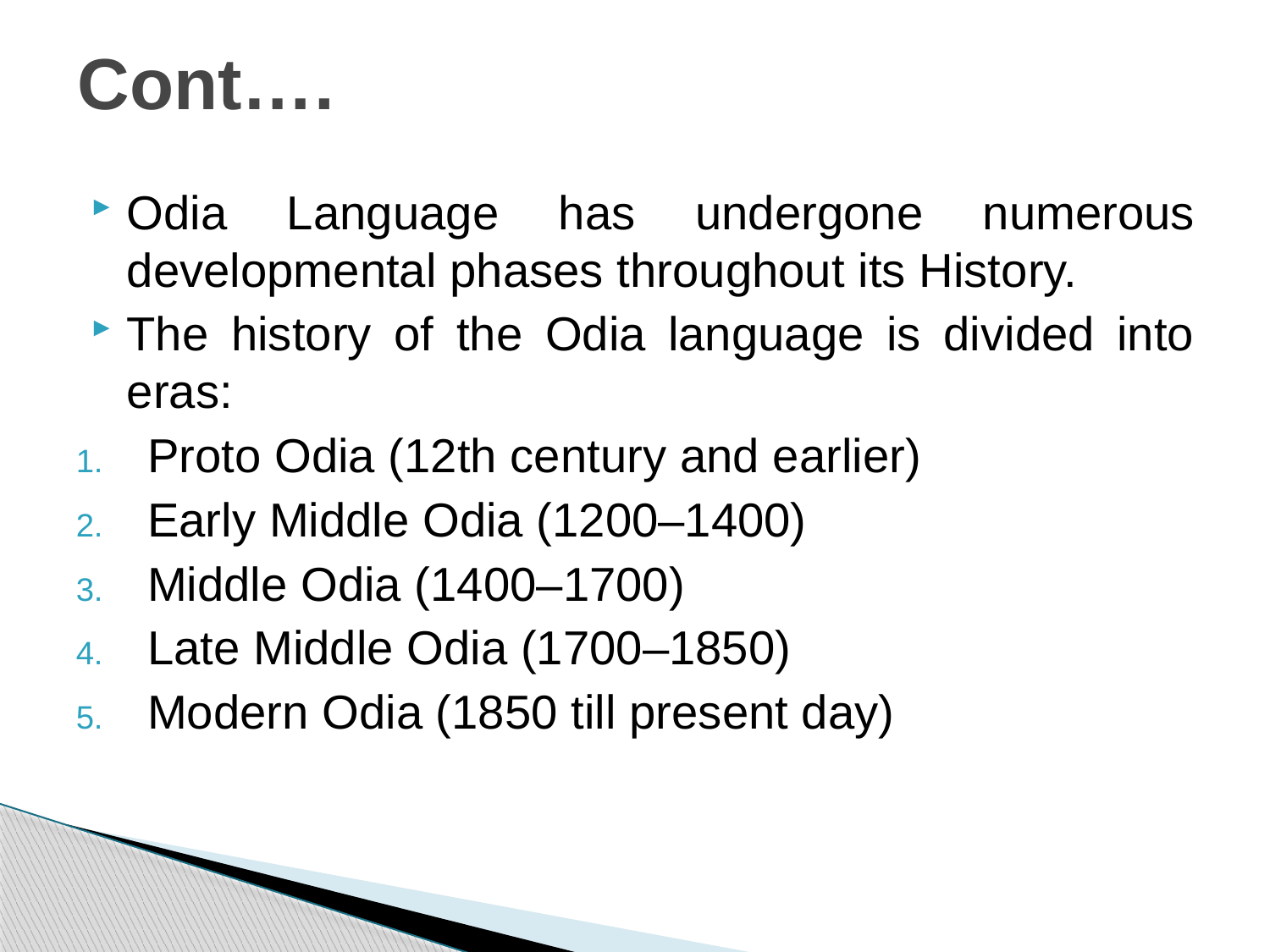

# Cont….
Odia Language has undergone numerous developmental phases throughout its History.
The history of the Odia language is divided into eras:
Proto Odia (12th century and earlier)
Early Middle Odia (1200–1400)
Middle Odia (1400–1700)
Late Middle Odia (1700–1850)
Modern Odia (1850 till present day)